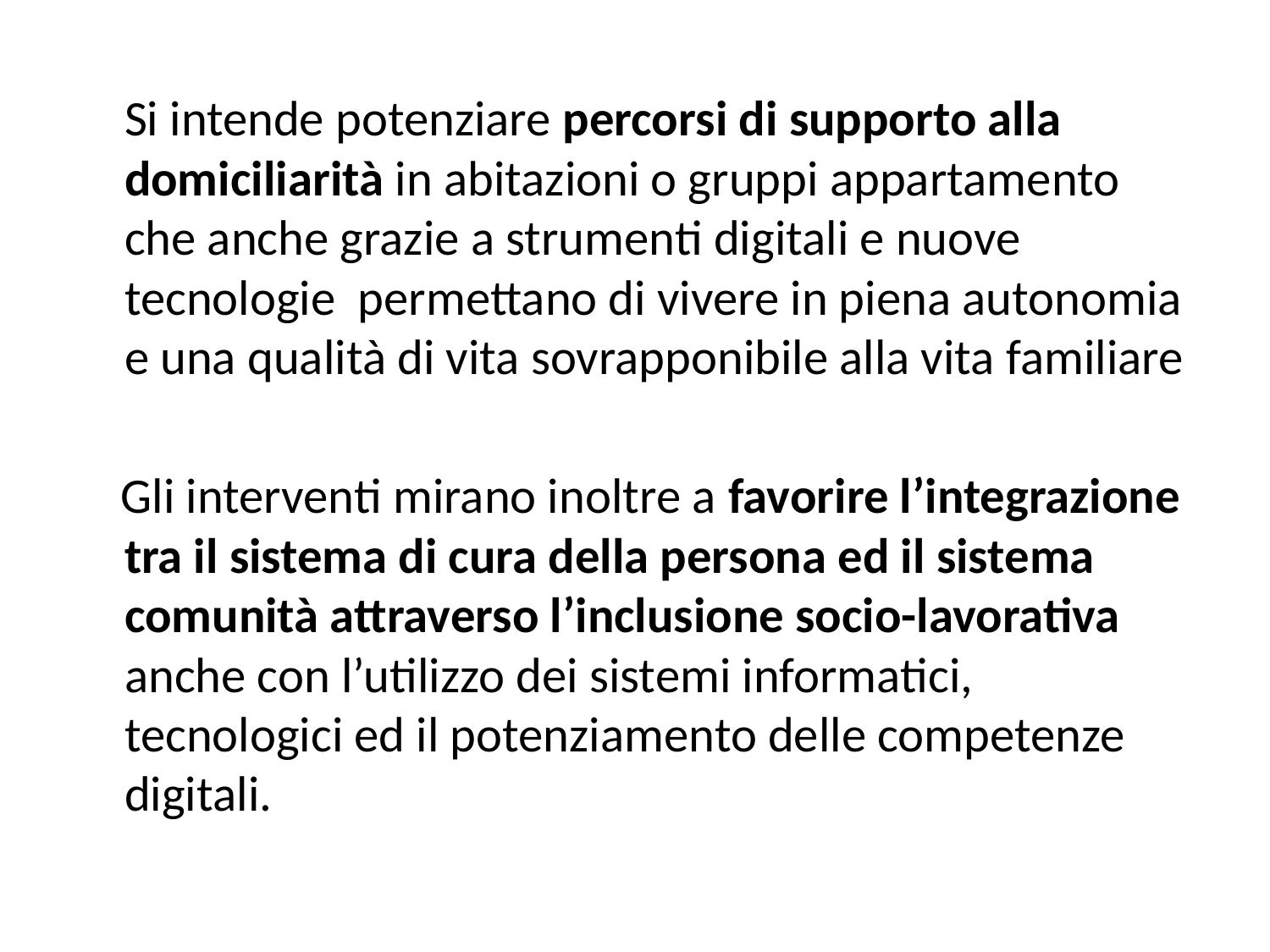

Si intende potenziare percorsi di supporto alla domiciliarità in abitazioni o gruppi appartamento che anche grazie a strumenti digitali e nuove tecnologie  permettano di vivere in piena autonomia e una qualità di vita sovrapponibile alla vita familiare

    Gli interventi mirano inoltre a favorire l’integrazione tra il sistema di cura della persona ed il sistema comunità attraverso l’inclusione socio-lavorativa anche con l’utilizzo dei sistemi informatici, tecnologici ed il potenziamento delle competenze digitali.